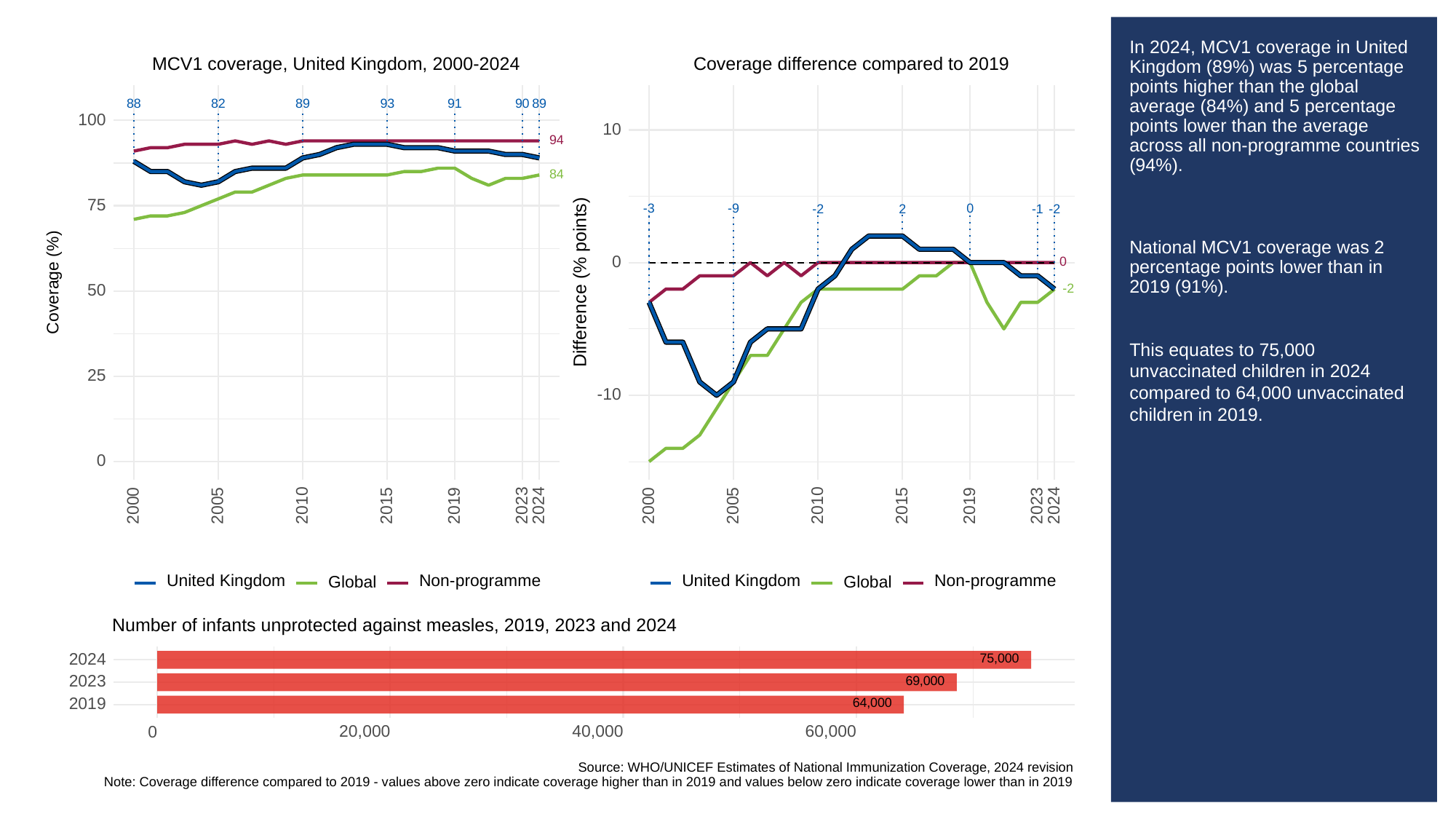

# In 2024, MCV1 coverage in United Kingdom (89%) was 5 percentage points higher than the global average (84%) and 5 percentage points lower than the average across all non-programme countries (94%).

National MCV1 coverage was 2 percentage points lower than in 2019 (91%).

This equates to 75,000 unvaccinated children in 2024 compared to 64,000 unvaccinated children in 2019.

MCV1 coverage, United Kingdom, 2000-2024
Coverage difference compared to 2019

93
88
82
89
91
90
89

100

10

94

84

75
-3
-9
0
-2
2
-1
-2

0
0

Difference (% points)
Coverage (%)
-2
50

25

-10

0

2023
2023
2000
2005
2010
2015
2019
2024
2000
2005
2010
2015
2019
2024
United Kingdom
Non-programme
United Kingdom
Non-programme
Global
Global

Number of infants unprotected against measles, 2019, 2023 and 2024

75,000
2024

69,000
2023

64,000
2019

20,000
40,000
60,000
0
Source: WHO/UNICEF Estimates of National Immunization Coverage, 2024 revision
Note: Coverage difference compared to 2019 - values above zero indicate coverage higher than in 2019 and values below zero indicate coverage lower than in 2019